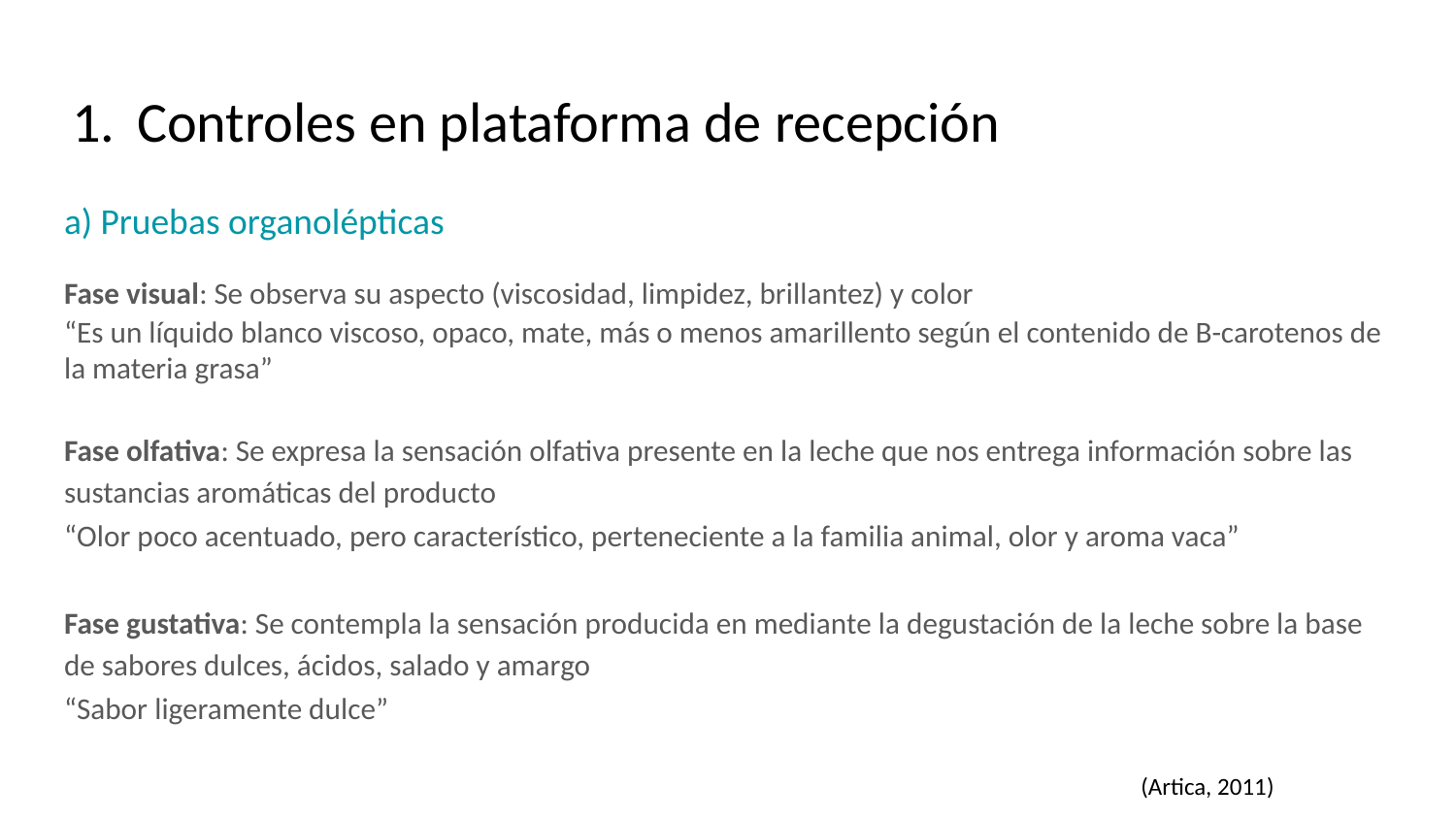

# Controles en plataforma de recepción
a) Pruebas organolépticas
Fase visual: Se observa su aspecto (viscosidad, limpidez, brillantez) y color
“Es un líquido blanco viscoso, opaco, mate, más o menos amarillento según el contenido de B-carotenos de la materia grasa”

Fase olfativa: Se expresa la sensación olfativa presente en la leche que nos entrega información sobre las sustancias aromáticas del producto
“Olor poco acentuado, pero característico, perteneciente a la familia animal, olor y aroma vaca”

Fase gustativa: Se contempla la sensación producida en mediante la degustación de la leche sobre la base de sabores dulces, ácidos, salado y amargo
“Sabor ligeramente dulce”

(Artica, 2011)